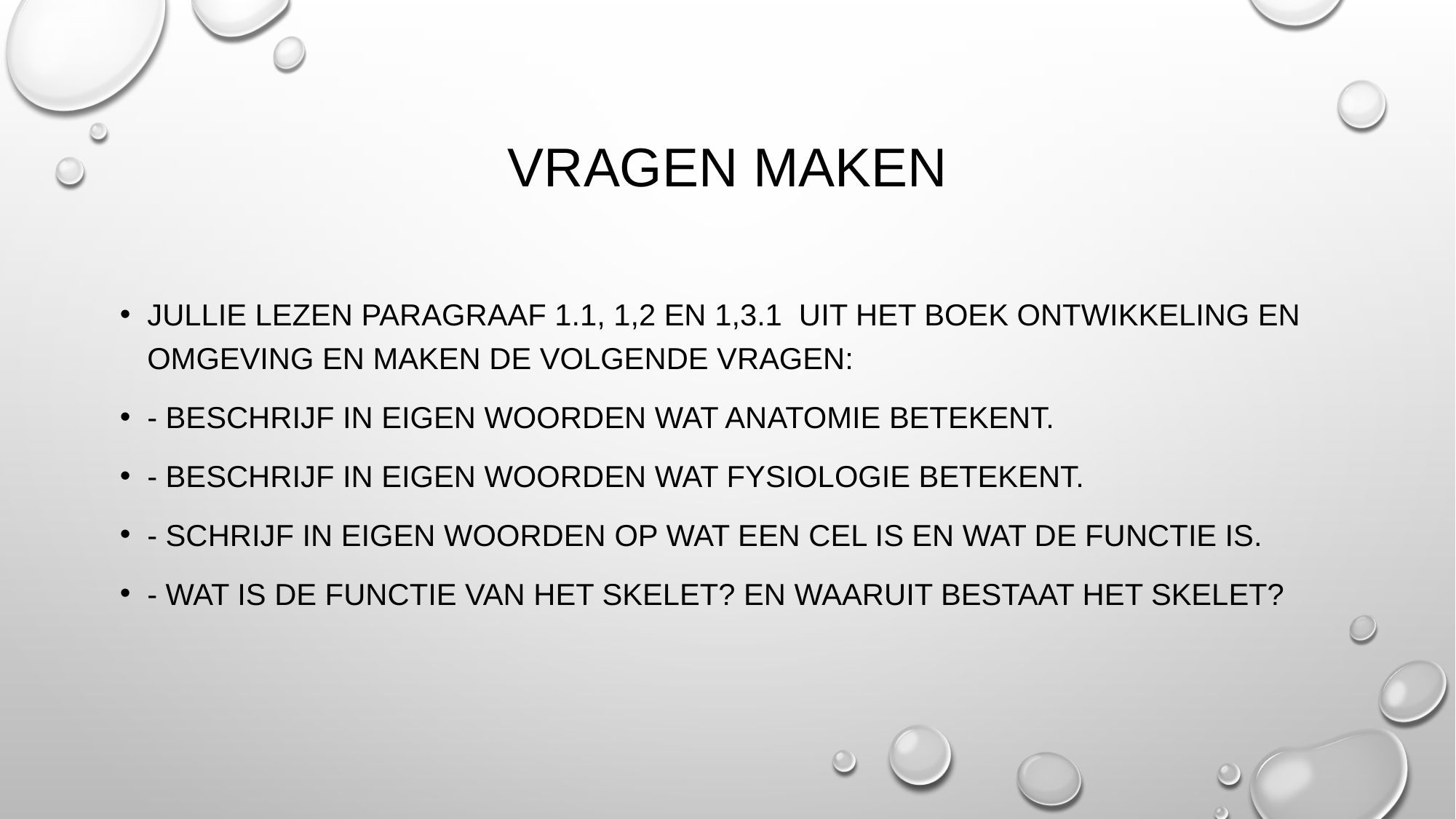

# Vragen maken
Jullie lezen paragraaf 1.1, 1,2 en 1,3.1  uit het boek Ontwikkeling en omgeving en maken de volgende vragen:
- Beschrijf in eigen woorden wat anatomie betekent.
- Beschrijf in eigen woorden wat fysiologie betekent.
- Schrijf in eigen woorden op wat een cel is en wat de functie is.
- Wat is de functie van het skelet? En waaruit bestaat het skelet?